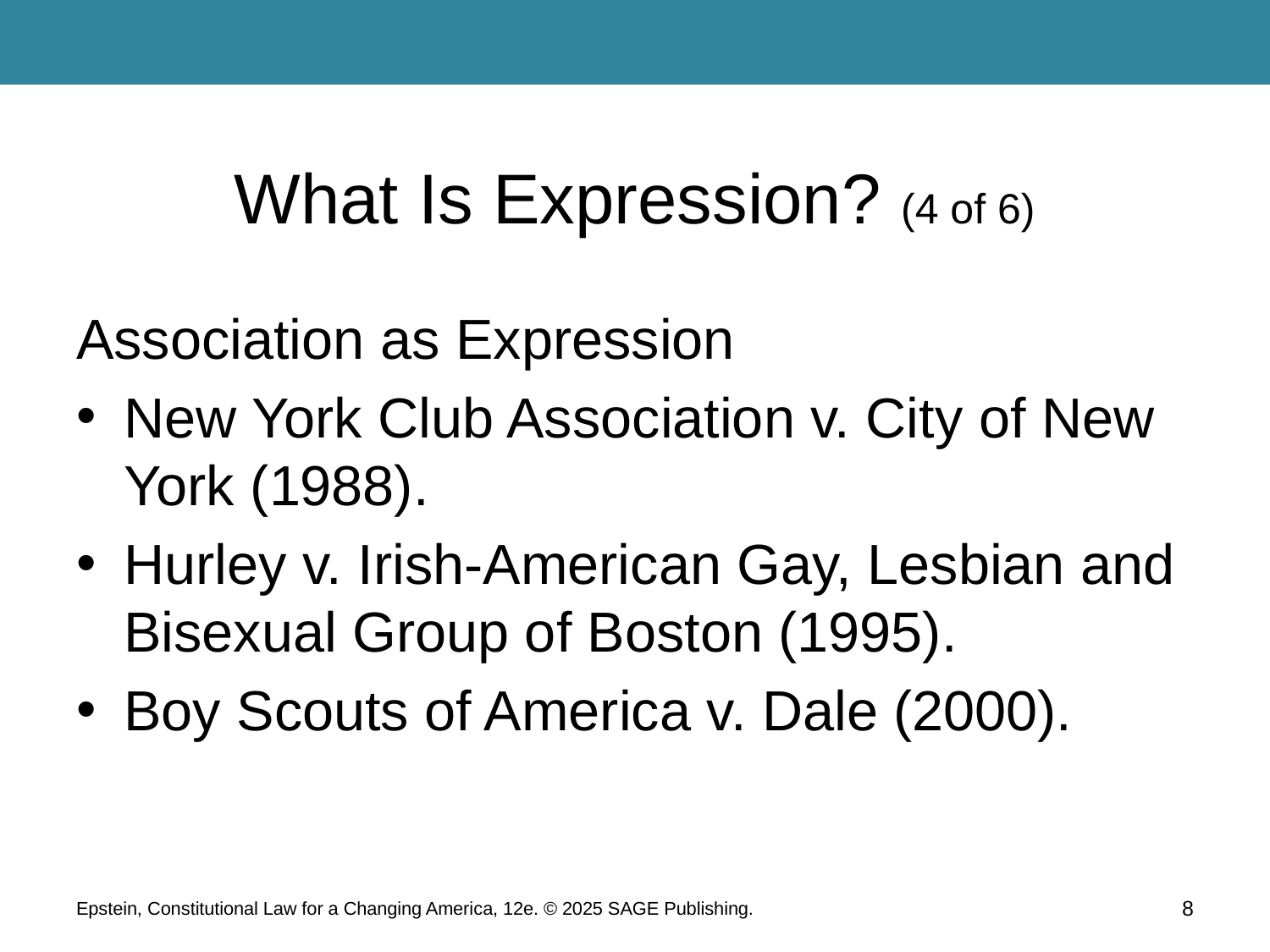

# What Is Expression? (4 of 6)
Association as Expression
New York Club Association v. City of New York (1988).
Hurley v. Irish-American Gay, Lesbian and Bisexual Group of Boston (1995).
Boy Scouts of America v. Dale (2000).
Epstein, Constitutional Law for a Changing America, 12e. © 2025 SAGE Publishing.
8